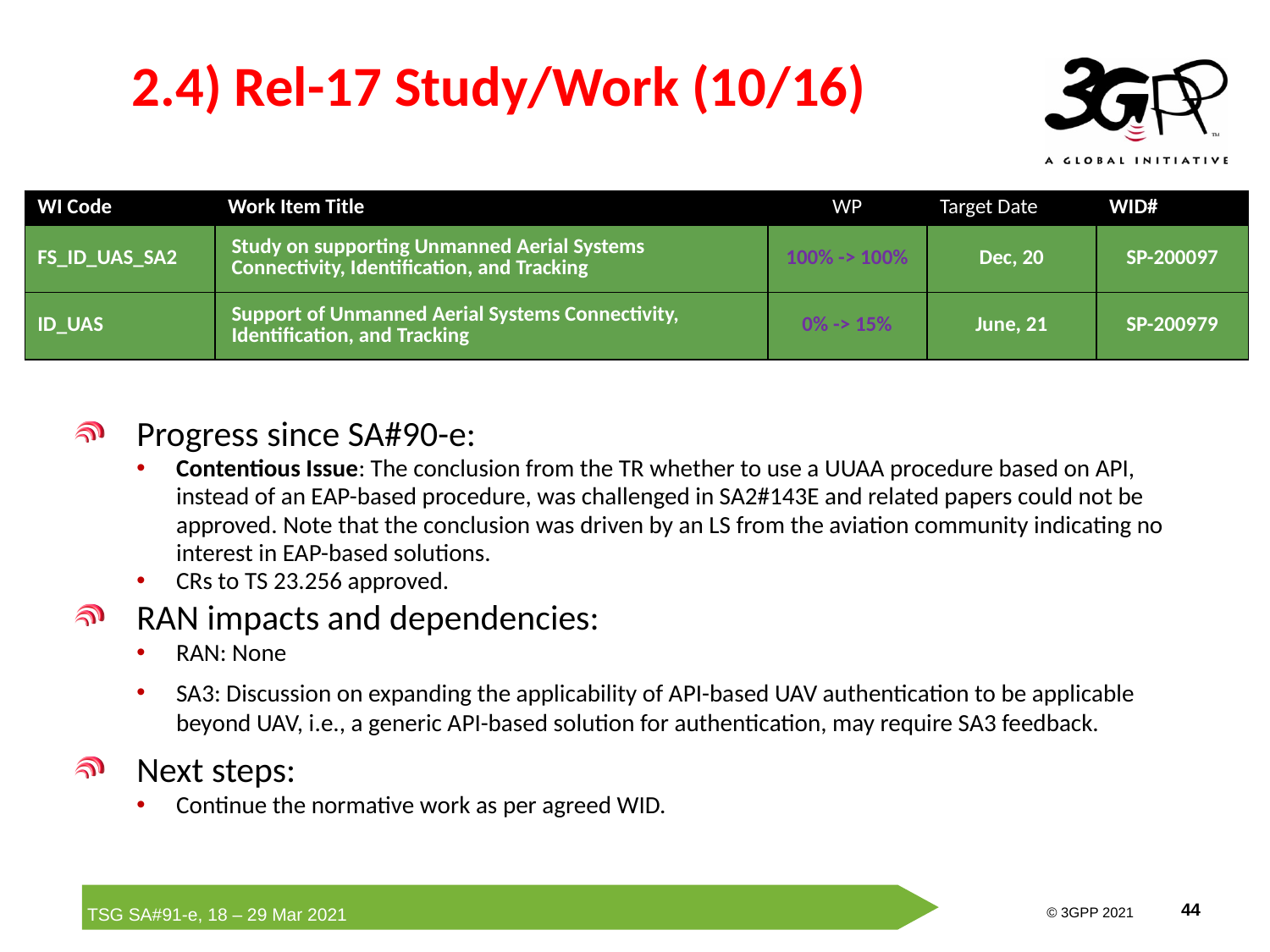

# 2.4) Rel-17 Study/Work (10/16)
| WI Code | Work Item Title | WP | Target Date | WID# |
| --- | --- | --- | --- | --- |
| FS\_ID\_UAS\_SA2 | Study on supporting Unmanned Aerial Systems Connectivity, Identification, and Tracking | 100% -> 100% | Dec, 20 | SP-200097 |
| ID\_UAS | Support of Unmanned Aerial Systems Connectivity, Identification, and Tracking | 0% -> 15% | June, 21 | SP-200979 |
Progress since SA#90-e:
Contentious Issue: The conclusion from the TR whether to use a UUAA procedure based on API, instead of an EAP-based procedure, was challenged in SA2#143E and related papers could not be approved. Note that the conclusion was driven by an LS from the aviation community indicating no interest in EAP-based solutions.
CRs to TS 23.256 approved.
RAN impacts and dependencies:
RAN: None
SA3: Discussion on expanding the applicability of API-based UAV authentication to be applicable beyond UAV, i.e., a generic API-based solution for authentication, may require SA3 feedback.
Next steps:
Continue the normative work as per agreed WID.